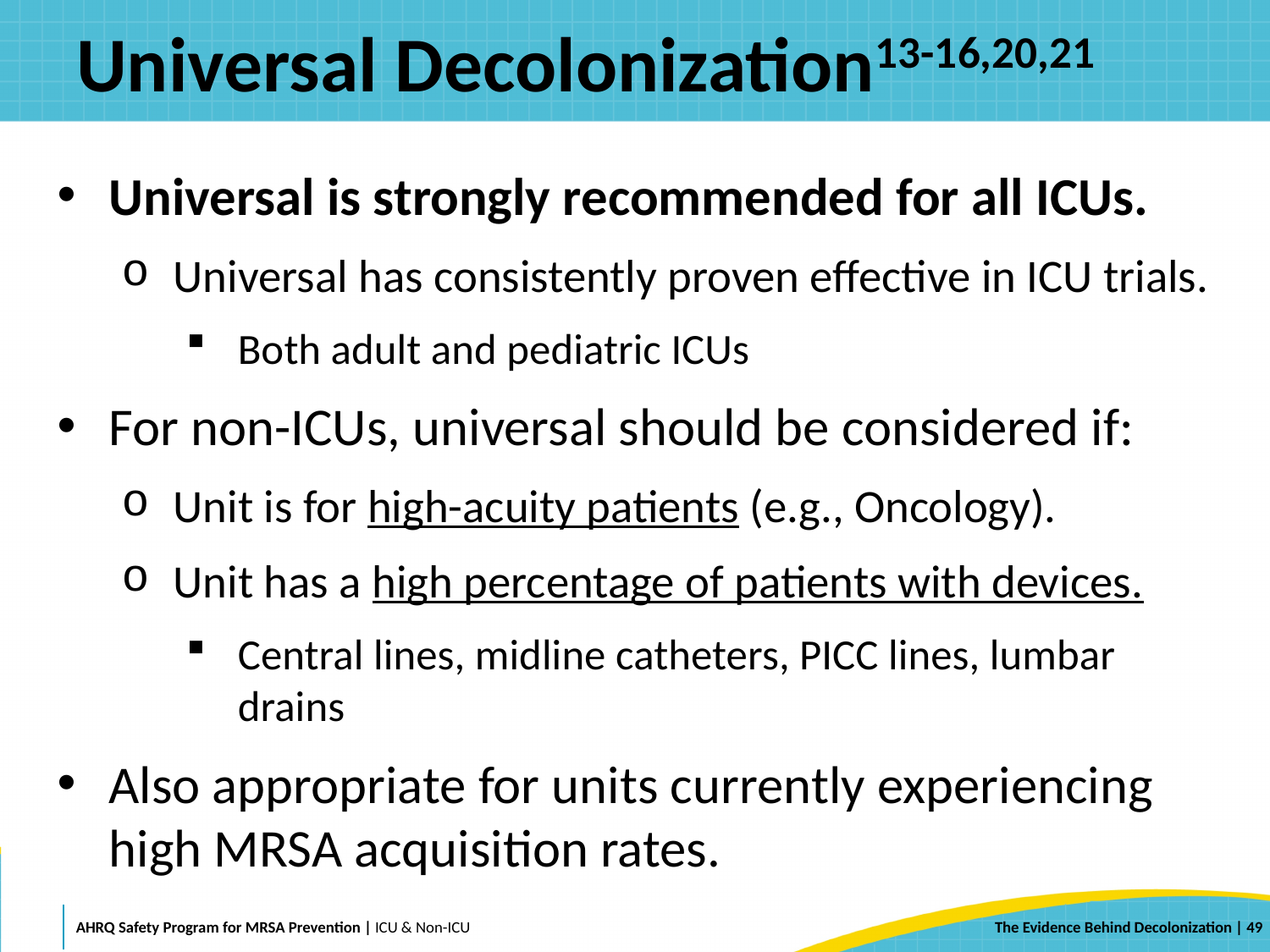

# Universal Decolonization13-16,20,21
Universal is strongly recommended for all ICUs.
Universal has consistently proven effective in ICU trials.
Both adult and pediatric ICUs
For non-ICUs, universal should be considered if:
Unit is for high-acuity patients (e.g., Oncology).
Unit has a high percentage of patients with devices.
Central lines, midline catheters, PICC lines, lumbar drains
Also appropriate for units currently experiencing high MRSA acquisition rates.
 | 49